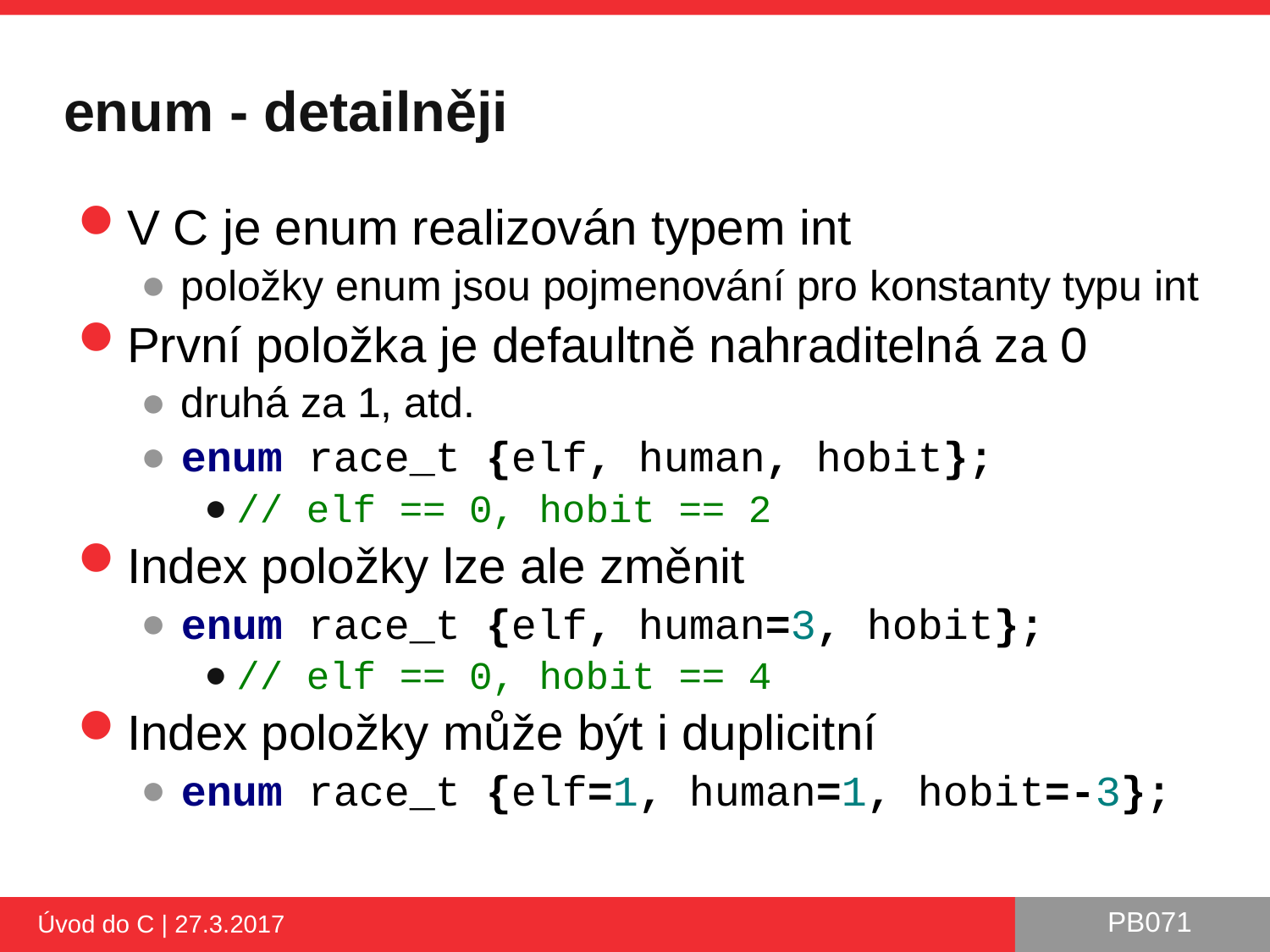

# enum - detailněji
V C je enum realizován typem int
položky enum jsou pojmenování pro konstanty typu int
První položka je defaultně nahraditelná za 0
druhá za 1, atd.
enum race_t {elf, human, hobit};
// elf == 0, hobit == 2
Index položky lze ale změnit
enum race_t {elf, human=3, hobit};
// elf == 0, hobit == 4
Index položky může být i duplicitní
enum race_t {elf=1, human=1, hobit=-3};
Úvod do C | 27.3.2017